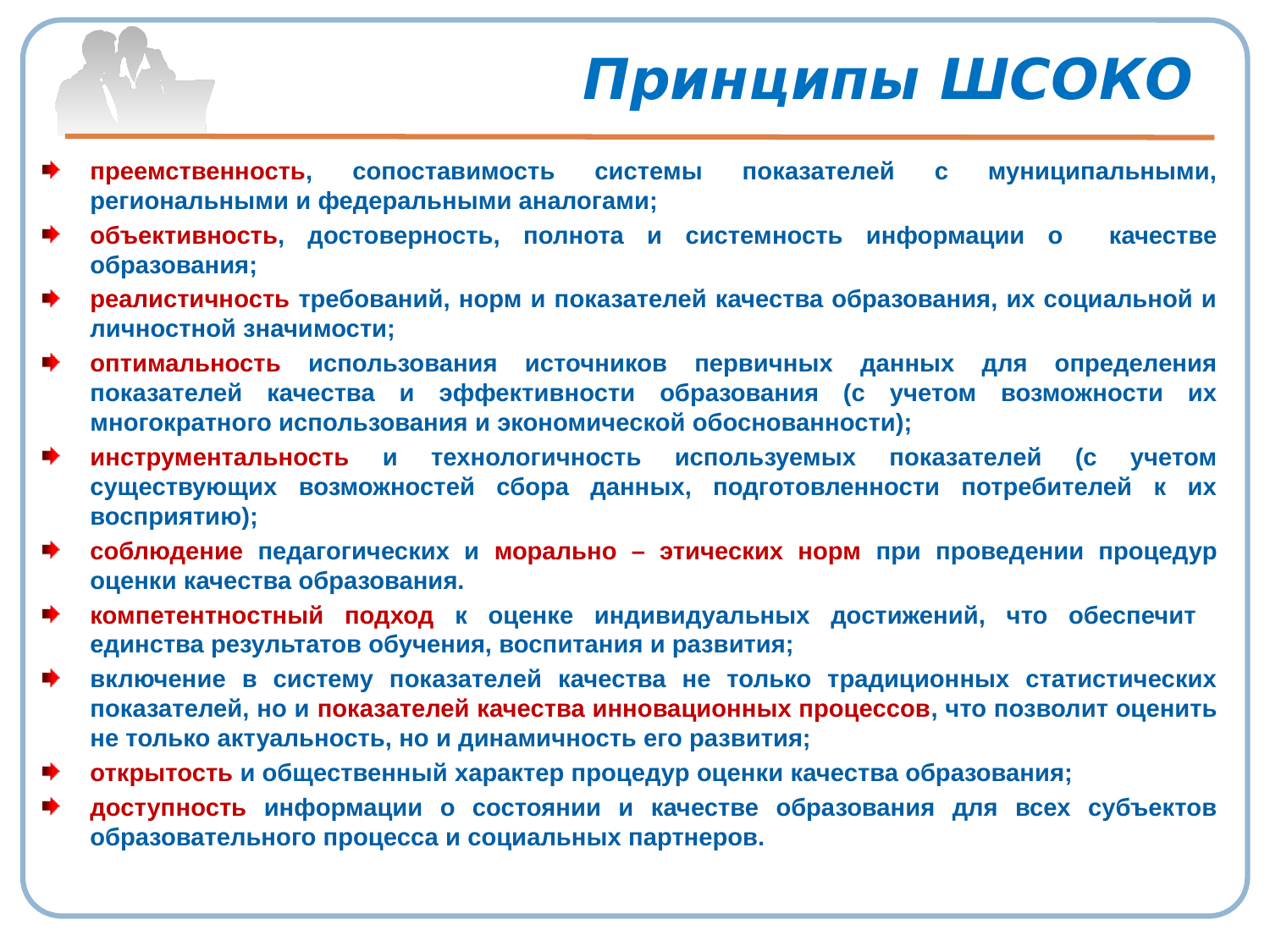

# Принципы ШСОКО
преемственность, сопоставимость системы показателей с муниципальными, региональными и федеральными аналогами;
объективность, достоверность, полнота и системность информации о  качестве образования;
реалистичность требований, норм и показателей качества образования, их социальной и личностной значимости;
оптимальность использования источников первичных данных для определения показателей качества и эффективности образования (с учетом возможности их многократного использования и экономической обоснованности);
инструментальность и технологичность используемых показателей (с учетом существующих возможностей сбора данных, подготовленности потребителей к их восприятию);
соблюдение педагогических и морально – этических норм при проведении процедур оценки качества образования.
компетентностный подход к оценке индивидуальных достижений, что обеспечит  единства результатов обучения, воспитания и развития;
включение в систему показателей качества не только традиционных статистических показателей, но и показателей качества инновационных процессов, что позволит оценить не только актуальность, но и динамичность его развития;
открытость и общественный характер процедур оценки качества образования;
доступность информации о состоянии и качестве образования для всех субъектов образовательного процесса и социальных партнеров.